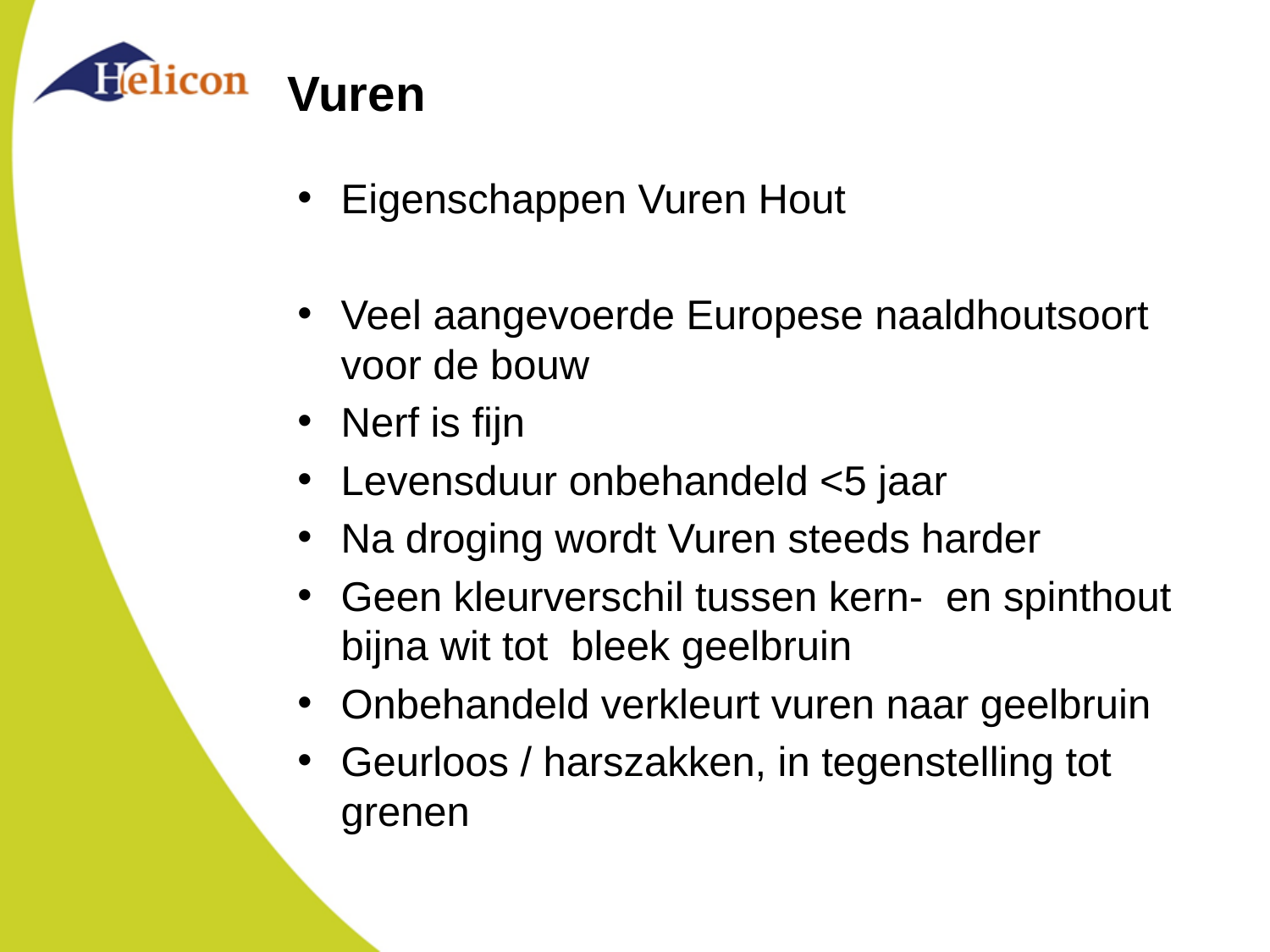

# Vuren
Eigenschappen Vuren Hout

Veel aangevoerde Europese naaldhoutsoort voor de bouw
Nerf is fijn
Levensduur onbehandeld <5 jaar
Na droging wordt Vuren steeds harder
Geen kleurverschil tussen kern-  en spinthout bijna wit tot  bleek geelbruin
Onbehandeld verkleurt vuren naar geelbruin
Geurloos / harszakken, in tegenstelling tot grenen